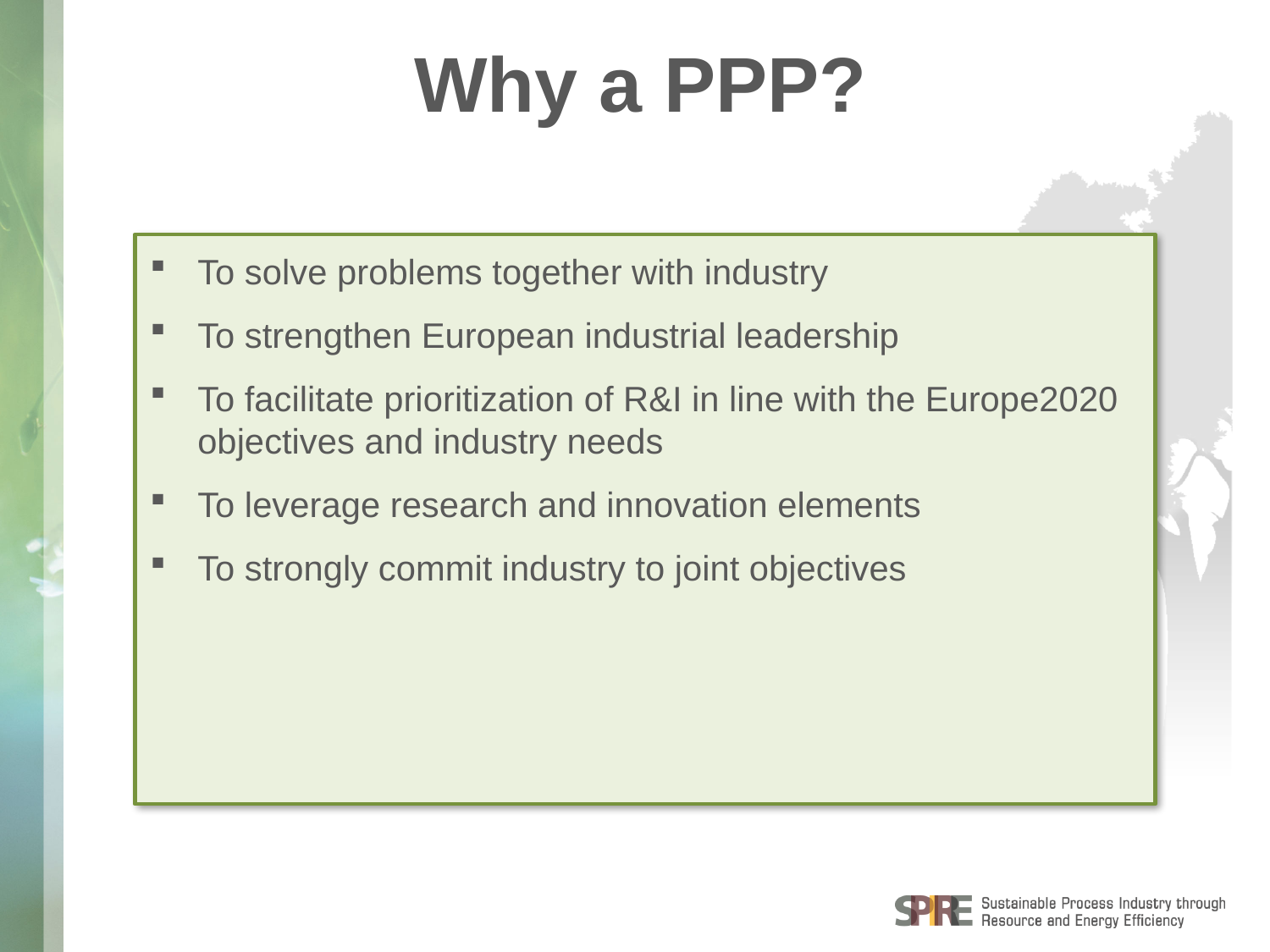

Why a PPP?
To solve problems together with industry
To strengthen European industrial leadership
To facilitate prioritization of R&I in line with the Europe2020 objectives and industry needs
To leverage research and innovation elements
To strongly commit industry to joint objectives